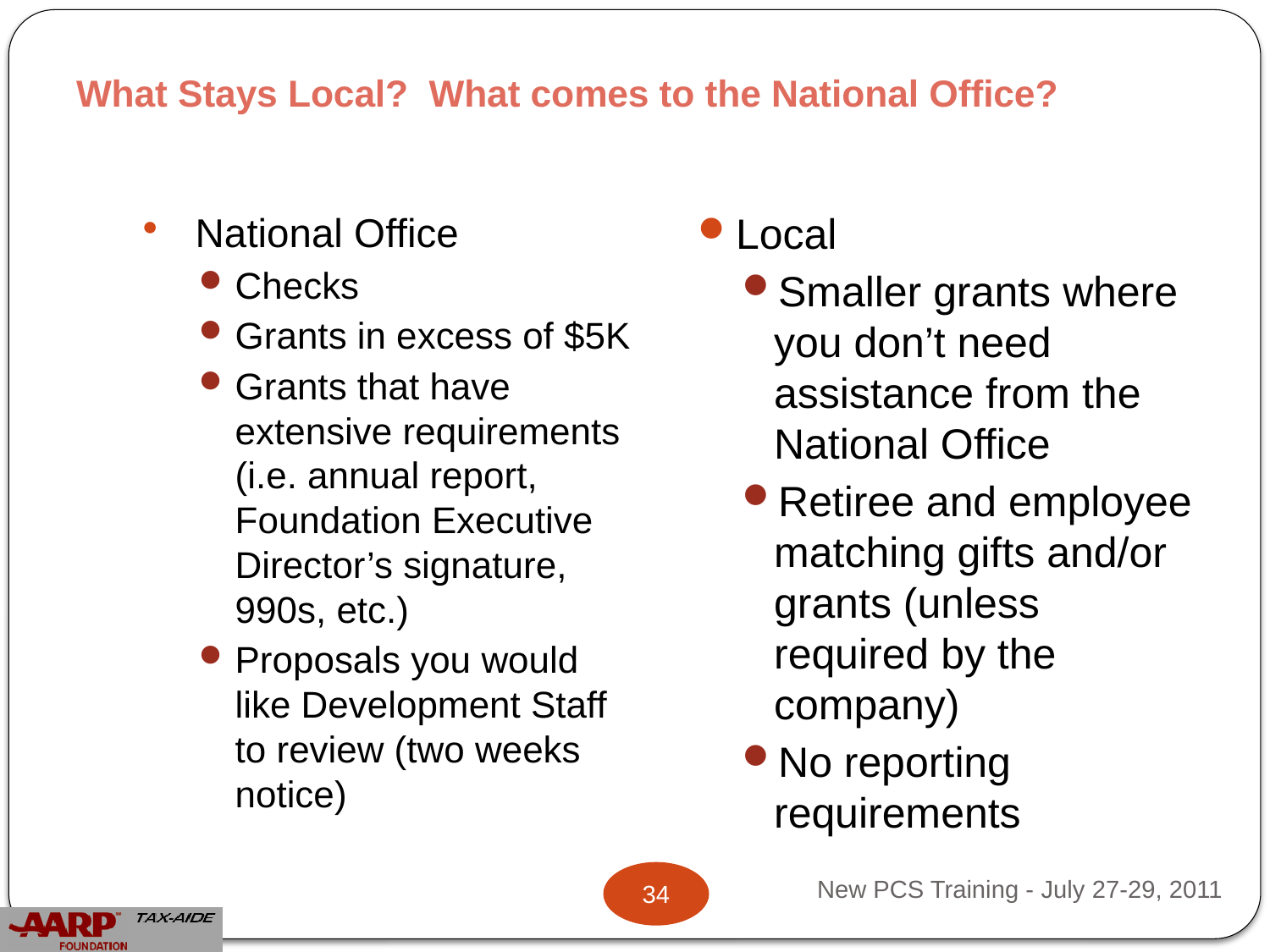

# What Stays Local?  What comes to the National Office?
National Office
Checks
Grants in excess of $5K
Grants that have extensive requirements (i.e. annual report, Foundation Executive Director’s signature, 990s, etc.)
Proposals you would like Development Staff to review (two weeks notice)
Local
Smaller grants where you don’t need assistance from the National Office
Retiree and employee matching gifts and/or grants (unless required by the company)
No reporting requirements
New PCS Training - July 27-29, 2011
34